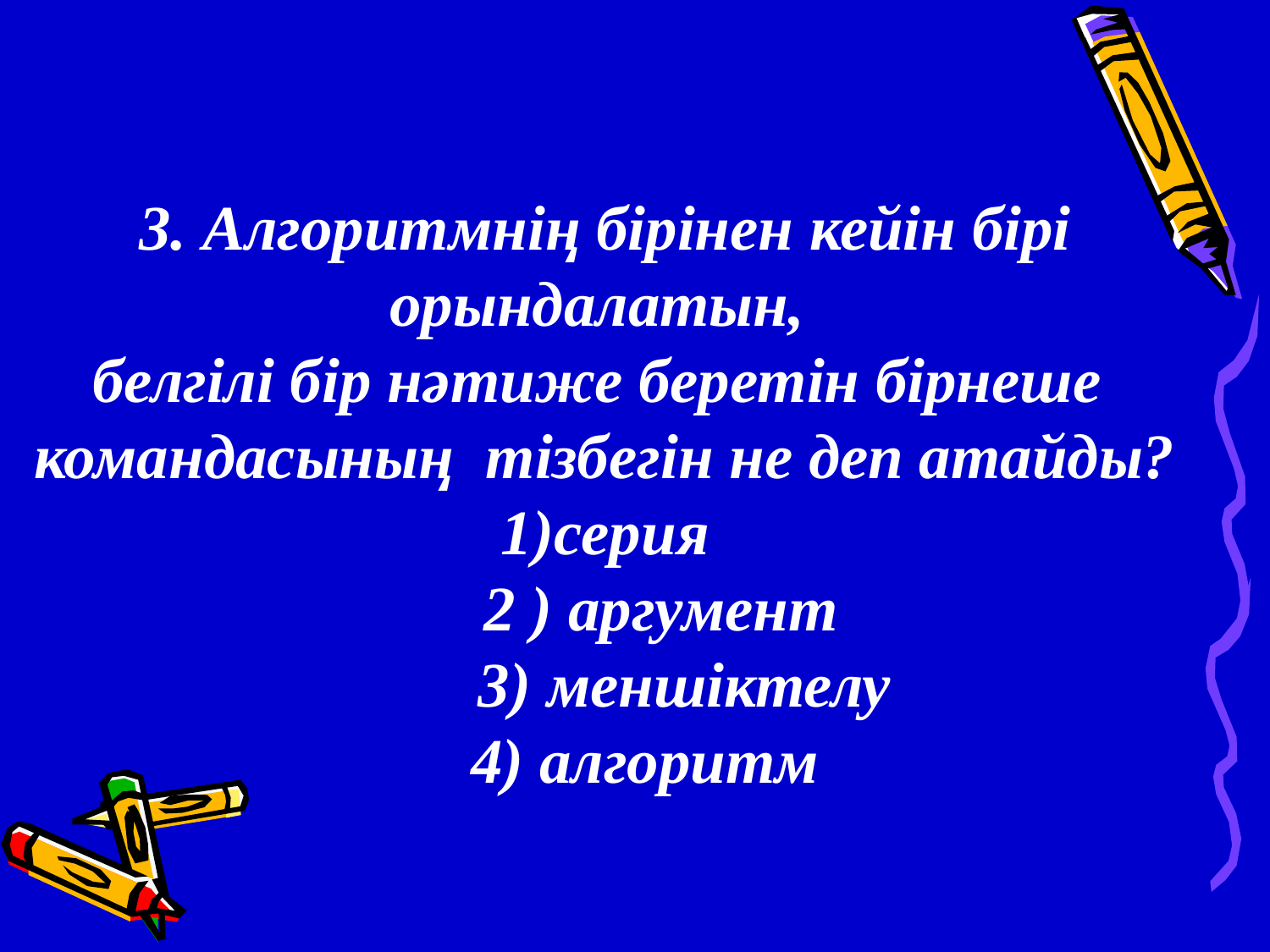

3. Алгоритмнің бірінен кейін бірі орындалатын,
белгілі бір нәтиже беретін бірнеше
командасының  тізбегін не деп атайды?
1)серия
       2 ) аргумент
          3) меншіктелу
     4) алгоритм